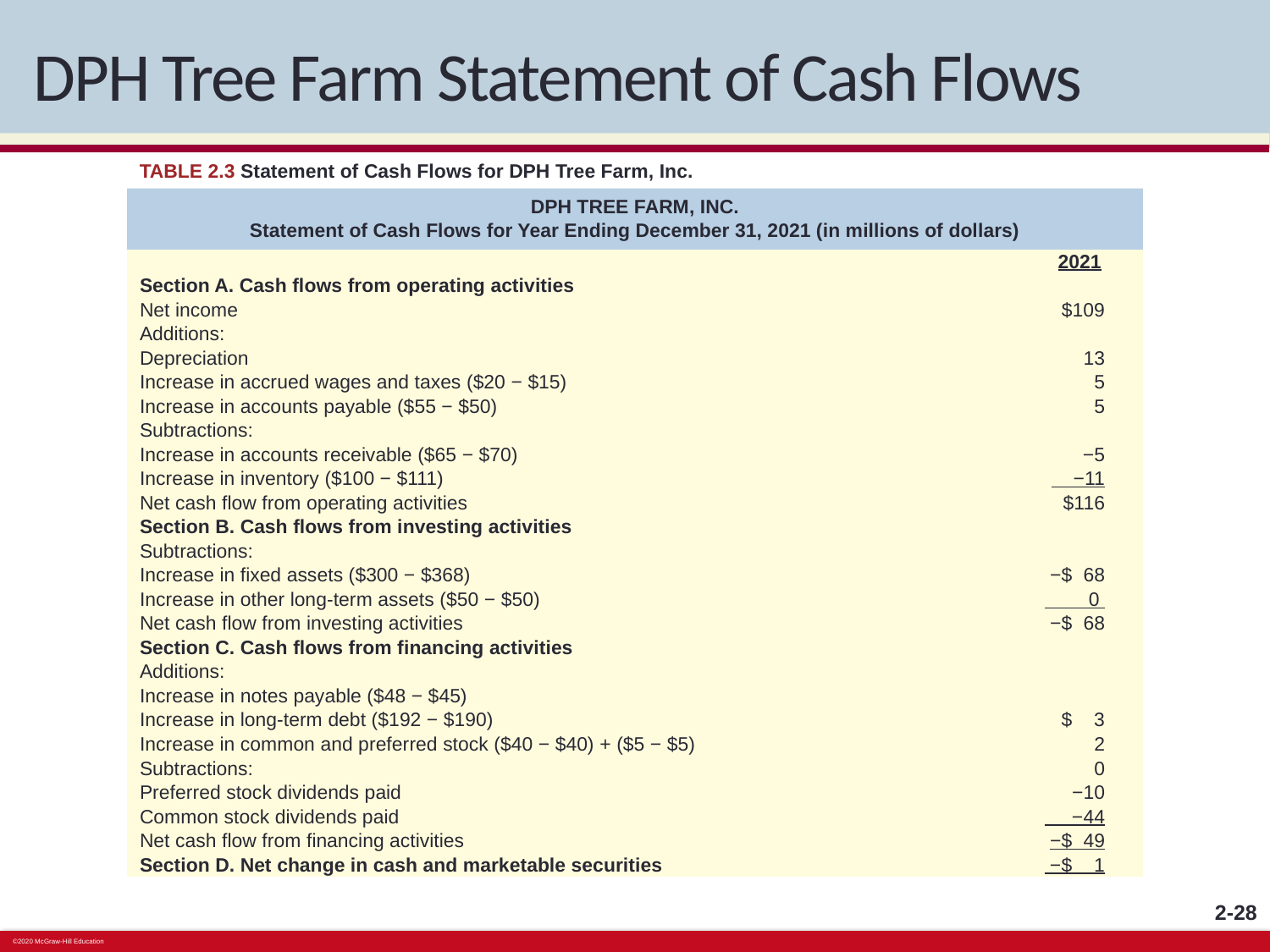

# DPH Tree Farm Statement of Cash Flows
TABLE 2.3 Statement of Cash Flows for DPH Tree Farm, Inc.
DPH TREE FARM, INC.
Statement of Cash Flows for Year Ending December 31, 2021 (in millions of dollars)
|  | 2021 |
| --- | --- |
| Section A. Cash flows from operating activities |  |
| Net income | $109 |
| Additions: |  |
| Depreciation | 13 |
| Increase in accrued wages and taxes ($20 − $15) | 5 |
| Increase in accounts payable ($55 − $50) | 5 |
| Subtractions: |  |
| Increase in accounts receivable ($65 − $70) | −5 |
| Increase in inventory ($100 − $111) | −11 |
| Net cash flow from operating activities | $116 |
| Section B. Cash flows from investing activities |  |
| Subtractions: |  |
| Increase in fixed assets ($300 − $368) | −$ 68 |
| Increase in other long-term assets ($50 − $50) | 0 |
| Net cash flow from investing activities | −$ 68 |
| Section C. Cash flows from financing activities |  |
| Additions: |  |
| Increase in notes payable ($48 − $45) |  |
| Increase in long-term debt ($192 − $190) | $ 3 |
| Increase in common and preferred stock ($40 − $40) + ($5 − $5) | 2 |
| Subtractions: | 0 |
| Preferred stock dividends paid | −10 |
| Common stock dividends paid | −44 |
| Net cash flow from financing activities | −$ 49 |
| Section D. Net change in cash and marketable securities | −$ 1 |